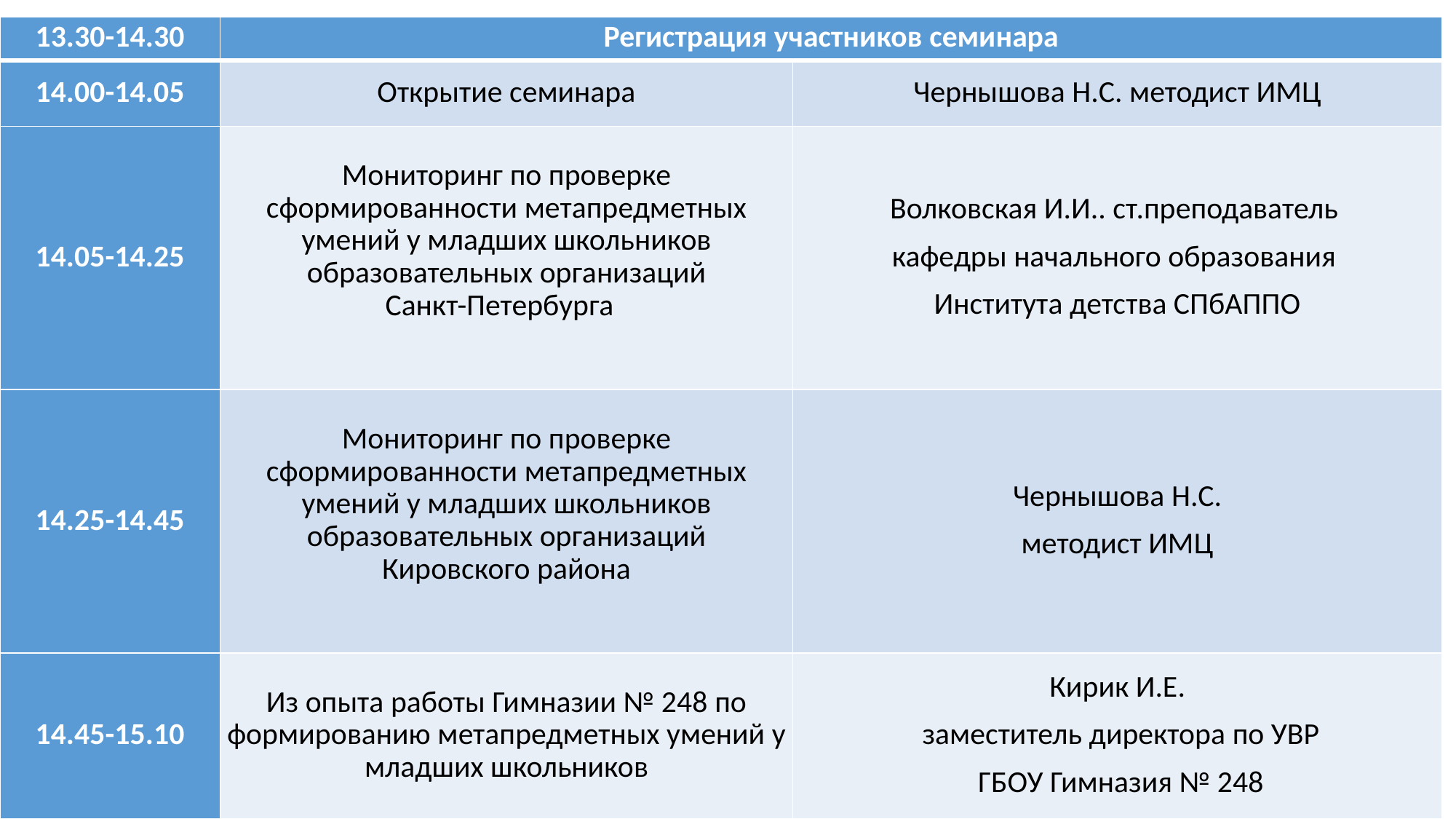

| 13.30-14.30 | Регистрация участников семинара |  |
| --- | --- | --- |
| 14.00-14.05 | Открытие семинара | Чернышова Н.С. методист ИМЦ |
| 14.05-14.25 | Мониторинг по проверке сформированности метапредметных умений у младших школьников образовательных организаций Санкт-Петербурга | Волковская И.И.. ст.преподаватель кафедры начального образования Института детства СПбАППО |
| 14.25-14.45 | Мониторинг по проверке сформированности метапредметных умений у младших школьников образовательных организаций Кировского района | Чернышова Н.С. методист ИМЦ |
| 14.45-15.10 | Из опыта работы Гимназии № 248 по формированию метапредметных умений у младших школьников | Кирик И.Е. заместитель директора по УВР ГБОУ Гимназия № 248 |
|  | Государственное бюджетное учреждение дополнительного профессионального педагогического образования центр повышения квалификации специалистов «Информационно-методический центр» Кировского района Санкт-Петербурга |
| --- | --- |
|  |  |